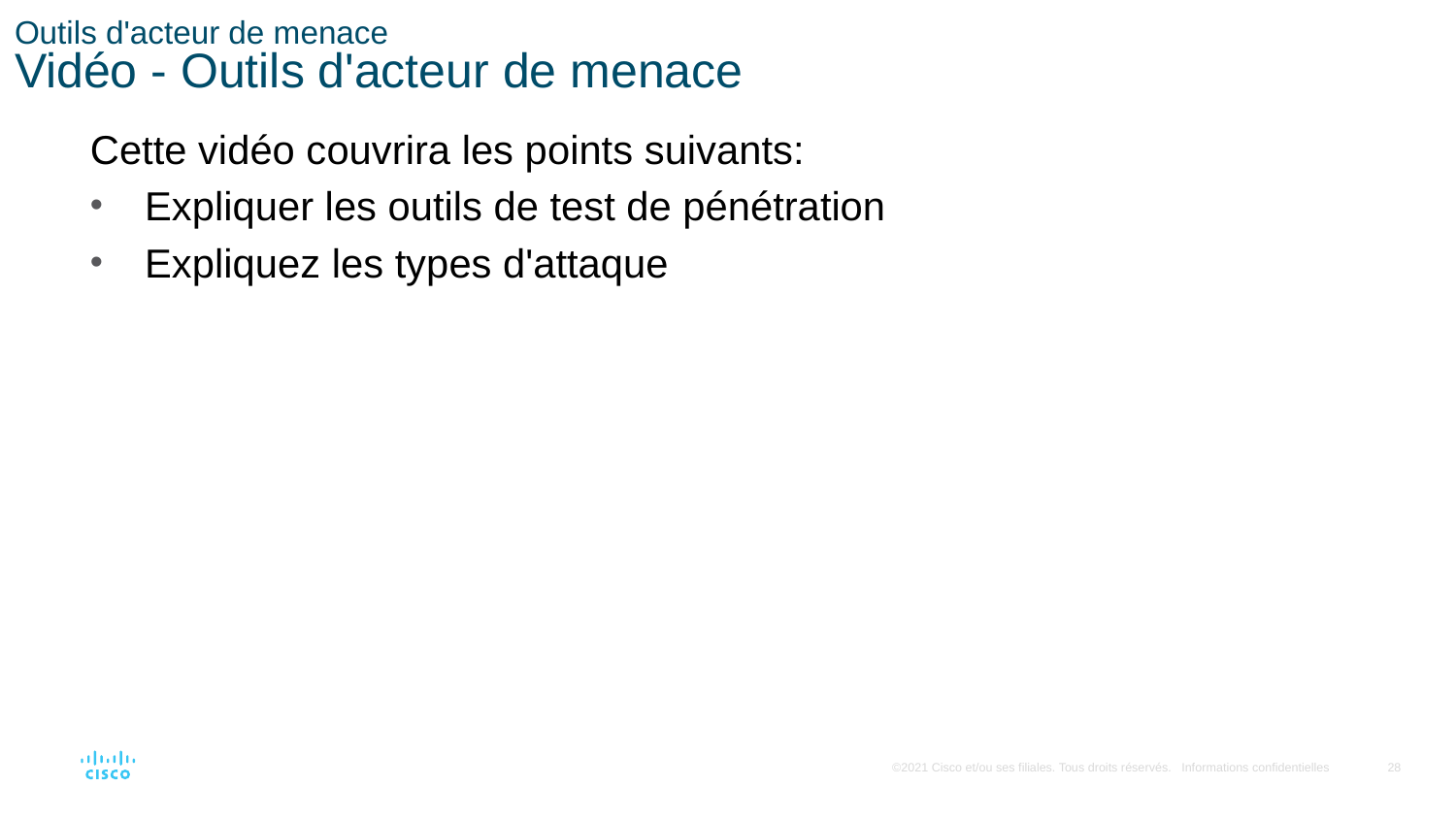

# Outils d'acteur de menace Vidéo - Outils d'acteur de menace
Cette vidéo couvrira les points suivants:
Expliquer les outils de test de pénétration
Expliquez les types d'attaque